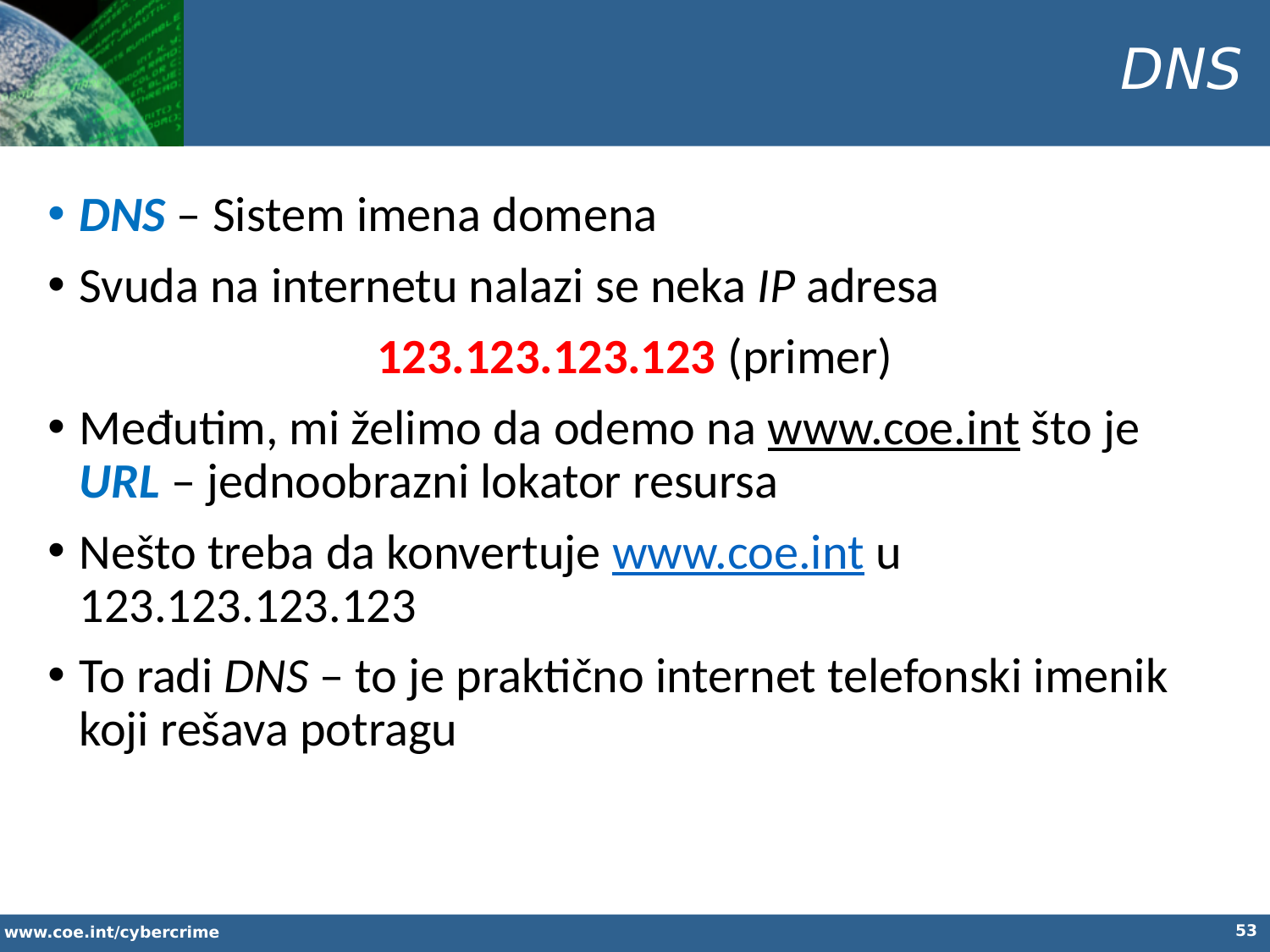

DNS
DNS – Sistem imena domena
Svuda na internetu nalazi se neka IP adresa
123.123.123.123 (primer)
Međutim, mi želimo da odemo na www.coe.int što je URL – jednoobrazni lokator resursa
Nešto treba da konvertuje www.coe.int u 123.123.123.123
To radi DNS – to je praktično internet telefonski imenik koji rešava potragu